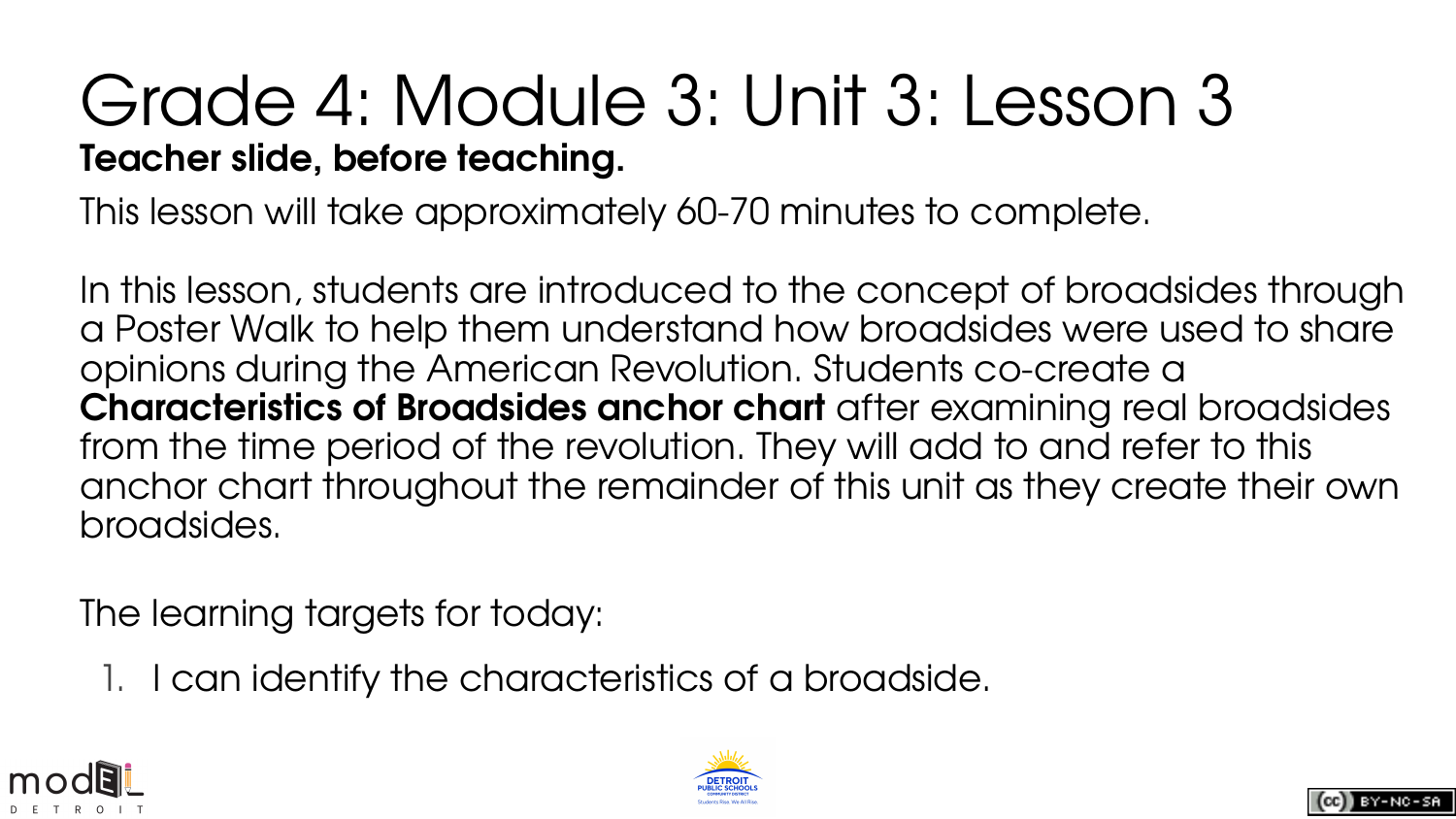

# Grade 4: Module 3: Unit 3: Lesson 3
Teacher slide, before teaching.
This lesson will take approximately 60-70 minutes to complete.

In this lesson, students are introduced to the concept of broadsides through a Poster Walk to help them understand how broadsides were used to share opinions during the American Revolution. Students co-create a Characteristics of Broadsides anchor chart after examining real broadsides from the time period of the revolution. They will add to and refer to this anchor chart throughout the remainder of this unit as they create their own broadsides.

The learning targets for today:
I can identify the characteristics of a broadside.